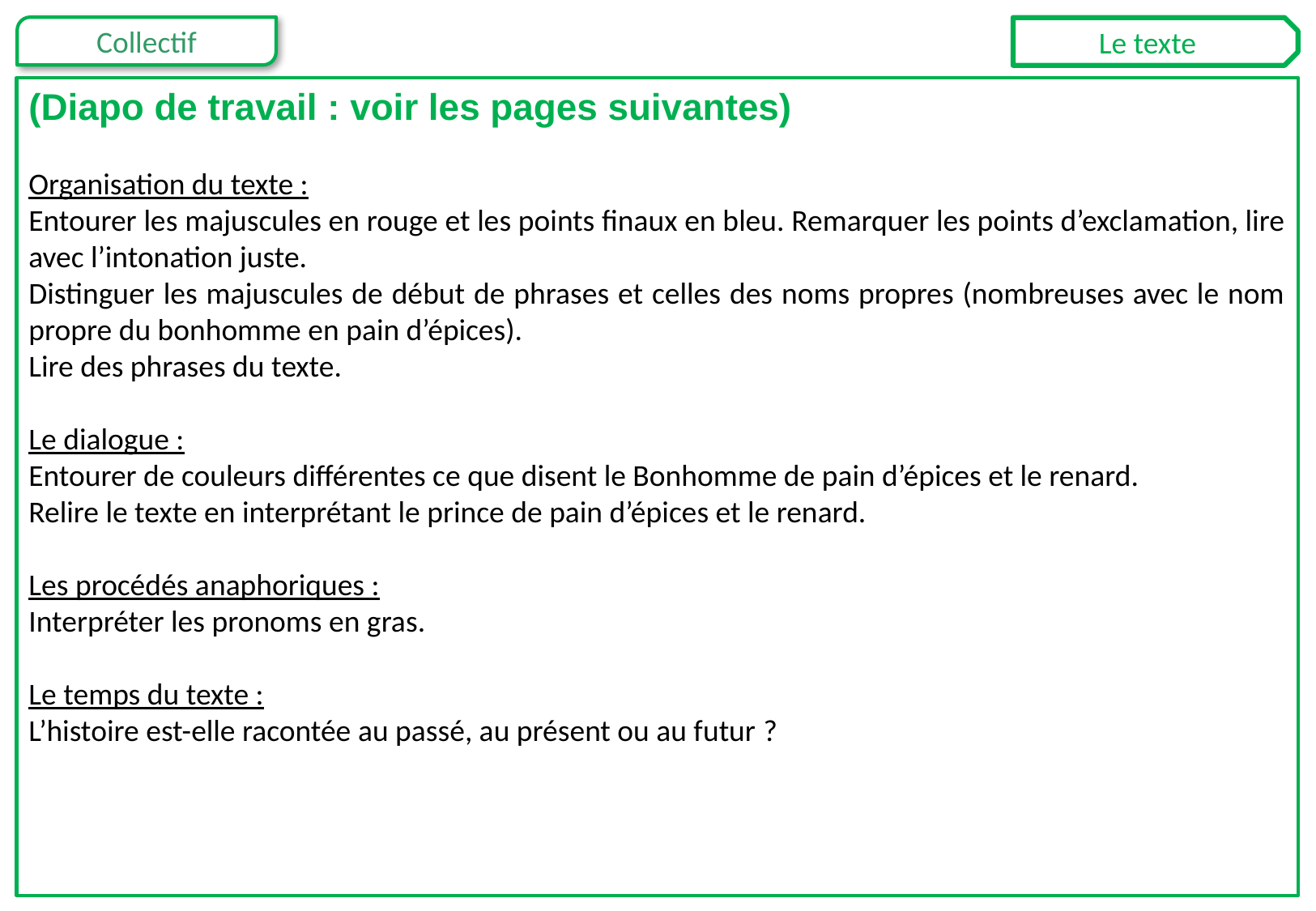

Le texte
(Diapo de travail : voir les pages suivantes)

Organisation du texte :
Entourer les majuscules en rouge et les points finaux en bleu. Remarquer les points d’exclamation, lire avec l’intonation juste.
Distinguer les majuscules de début de phrases et celles des noms propres (nombreuses avec le nom propre du bonhomme en pain d’épices).
Lire des phrases du texte.

Le dialogue :
Entourer de couleurs différentes ce que disent le Bonhomme de pain d’épices et le renard.
Relire le texte en interprétant le prince de pain d’épices et le renard.

Les procédés anaphoriques :
Interpréter les pronoms en gras.

Le temps du texte :
L’histoire est-elle racontée au passé, au présent ou au futur ?